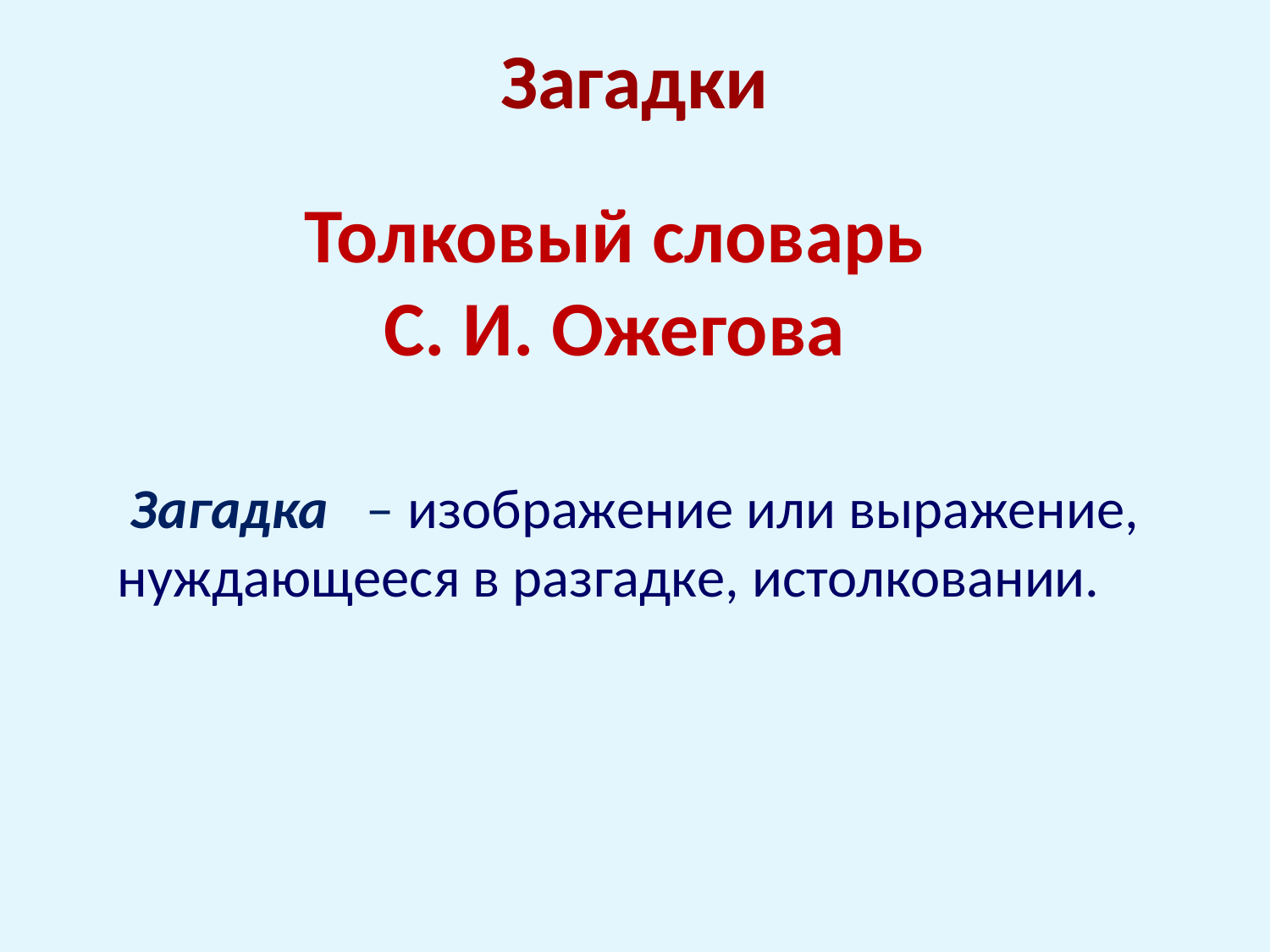

Загадки
# Толковый словарь С. И. Ожегова
 Загадка   – изображение или выражение, нуждающееся в разгадке, истолковании.